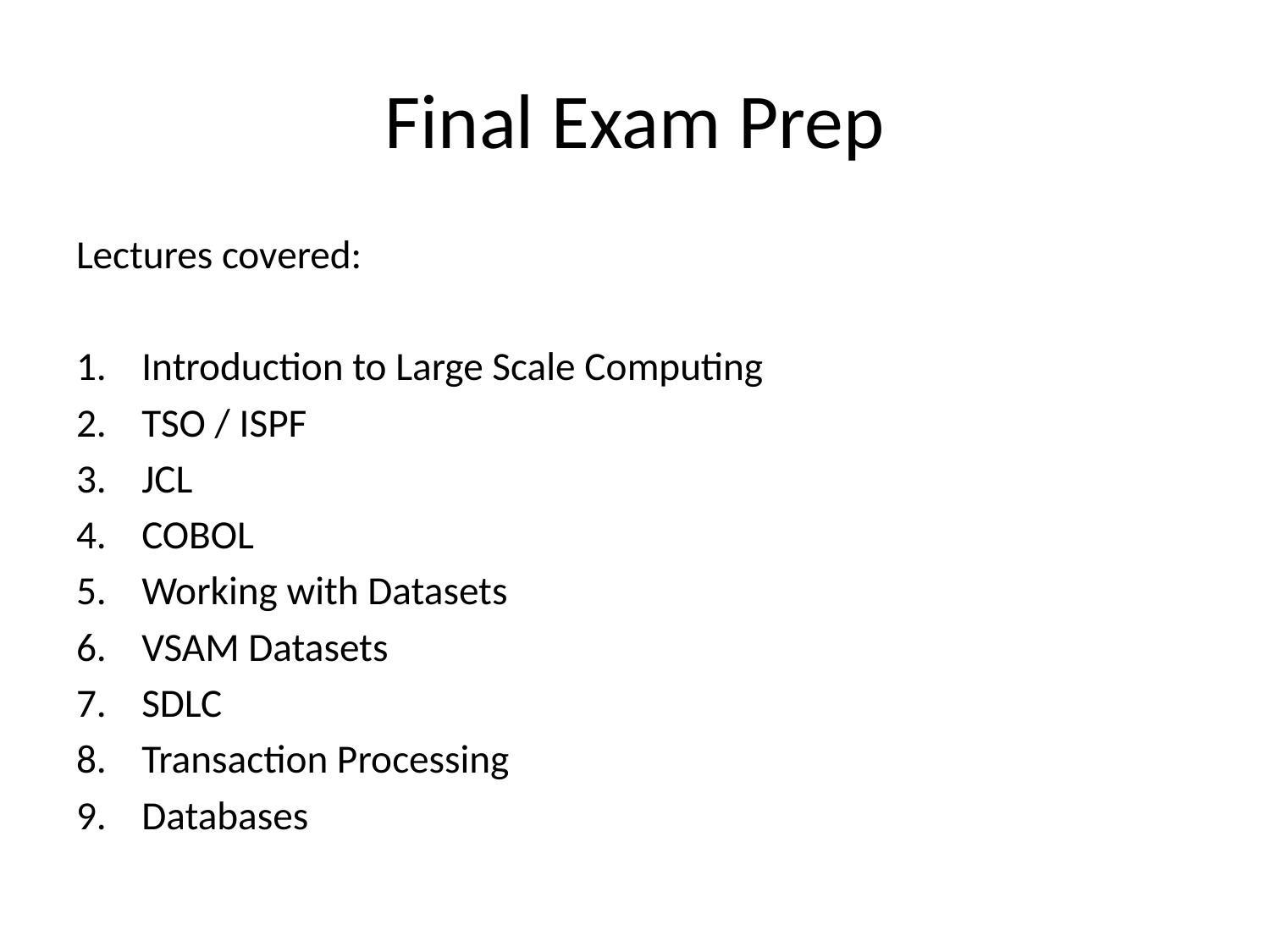

# Final Exam Prep
Lectures covered:

Introduction to Large Scale Computing
TSO / ISPF
JCL
COBOL
Working with Datasets
VSAM Datasets
SDLC
Transaction Processing
Databases